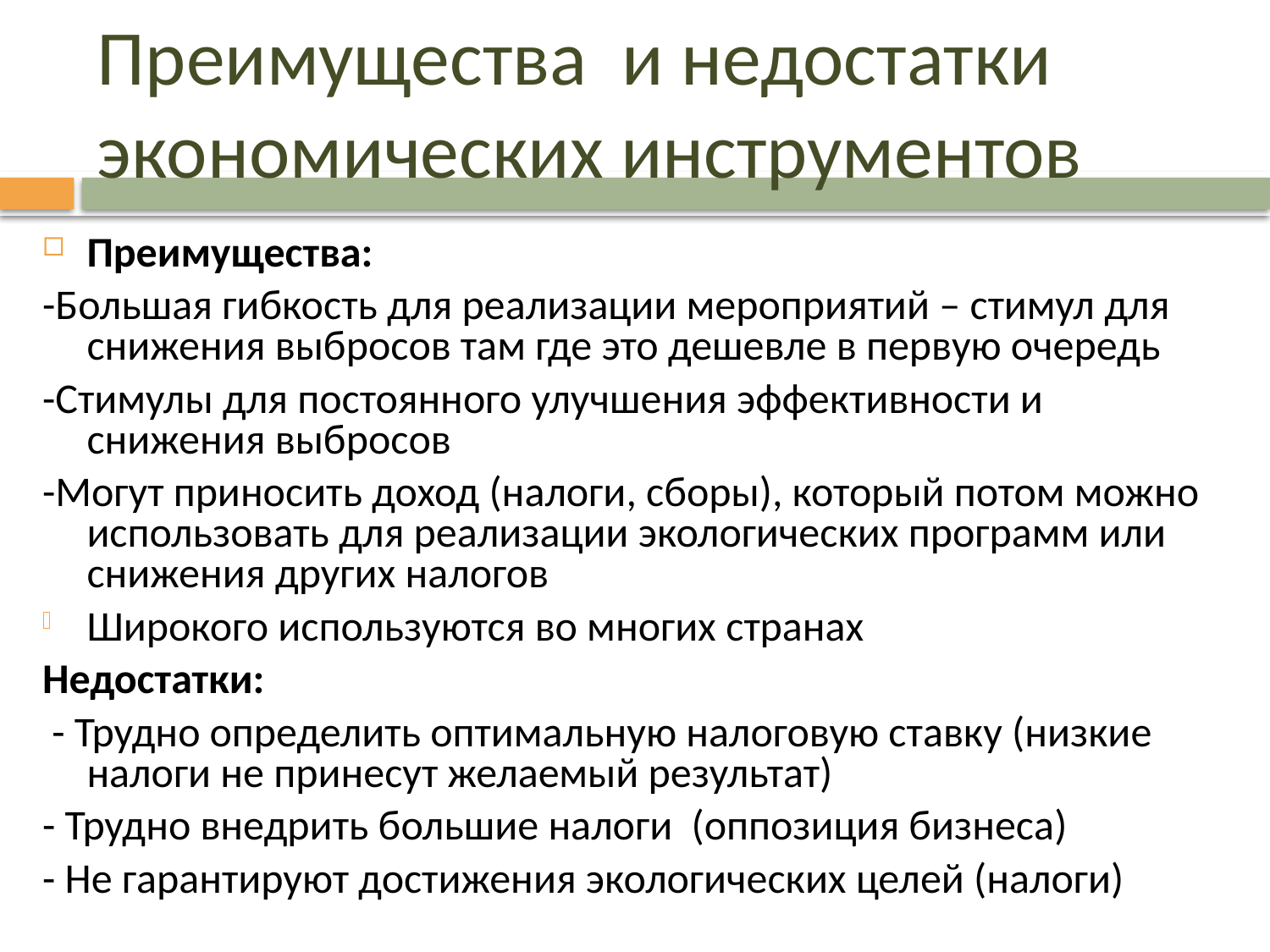

# Преимущества  и недостатки экономических инструментов
Преимущества:
-Большая гибкость для реализации мероприятий – стимул для снижения выбросов там где это дешевле в первую очередь
-Стимулы для постоянного улучшения эффективности и снижения выбросов
-Могут приносить доход (налоги, сборы), который потом можно использовать для реализации экологических программ или снижения других налогов
Широкого используются во многих странах
Недостатки:
 - Трудно определить оптимальную налоговую ставку (низкие налоги не принесут желаемый результат)
- Трудно внедрить большие налоги  (оппозиция бизнеса)
- Не гарантируют достижения экологических целей (налоги)